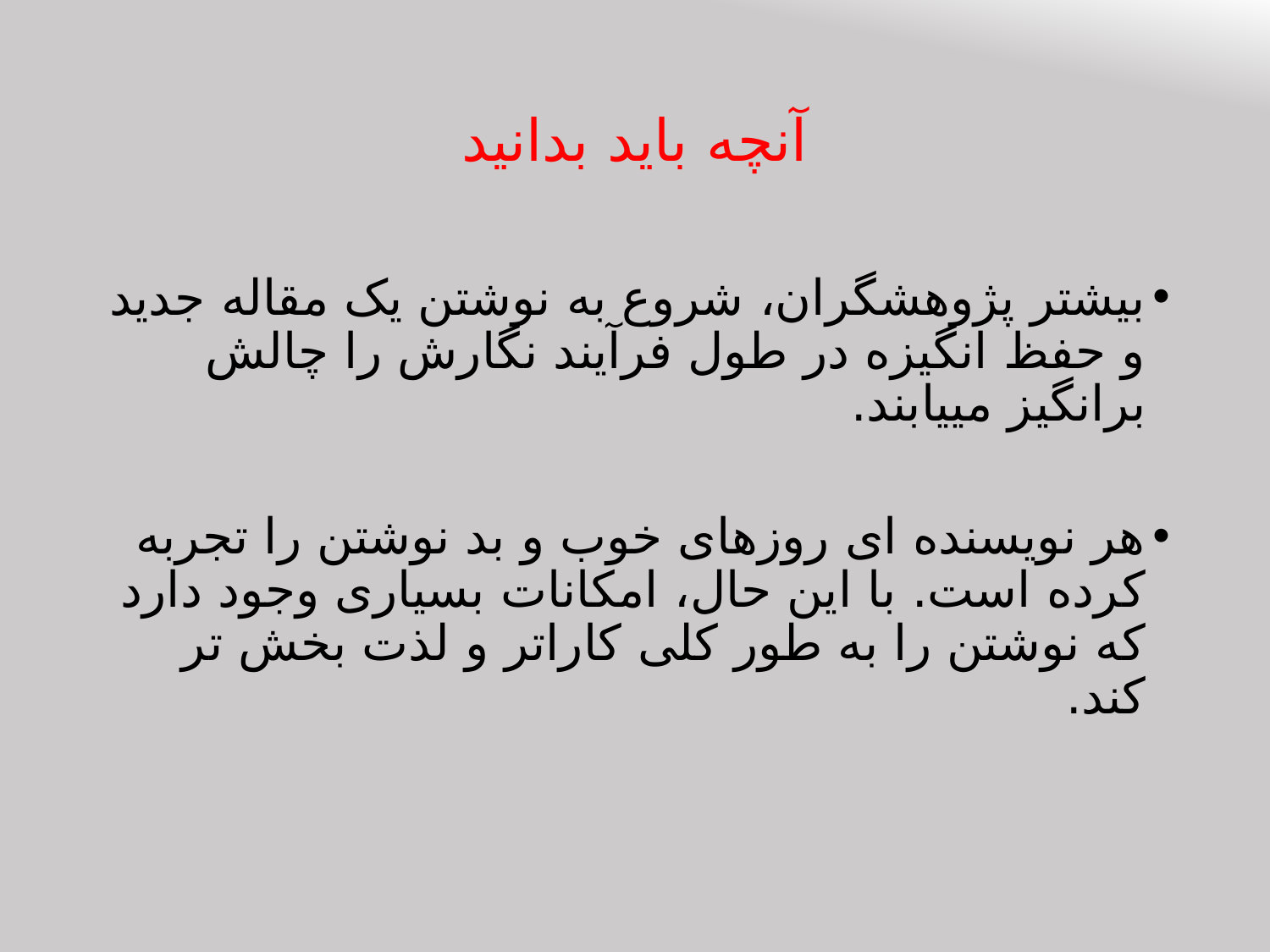

# آنچه باید بدانید
بیشتر پژوهشگران، شروع به نوشتن یک مقاله جدید و حفظ انگیزه در طول فرآیند نگارش را چالش برانگیز می‎یابند.

هر نویسنده ای روزهای خوب و بد نوشتن را تجربه کرده است. با این حال، امکانات بسیاری وجود دارد که نوشتن را به طور کلی کاراتر و لذت بخش تر کند.